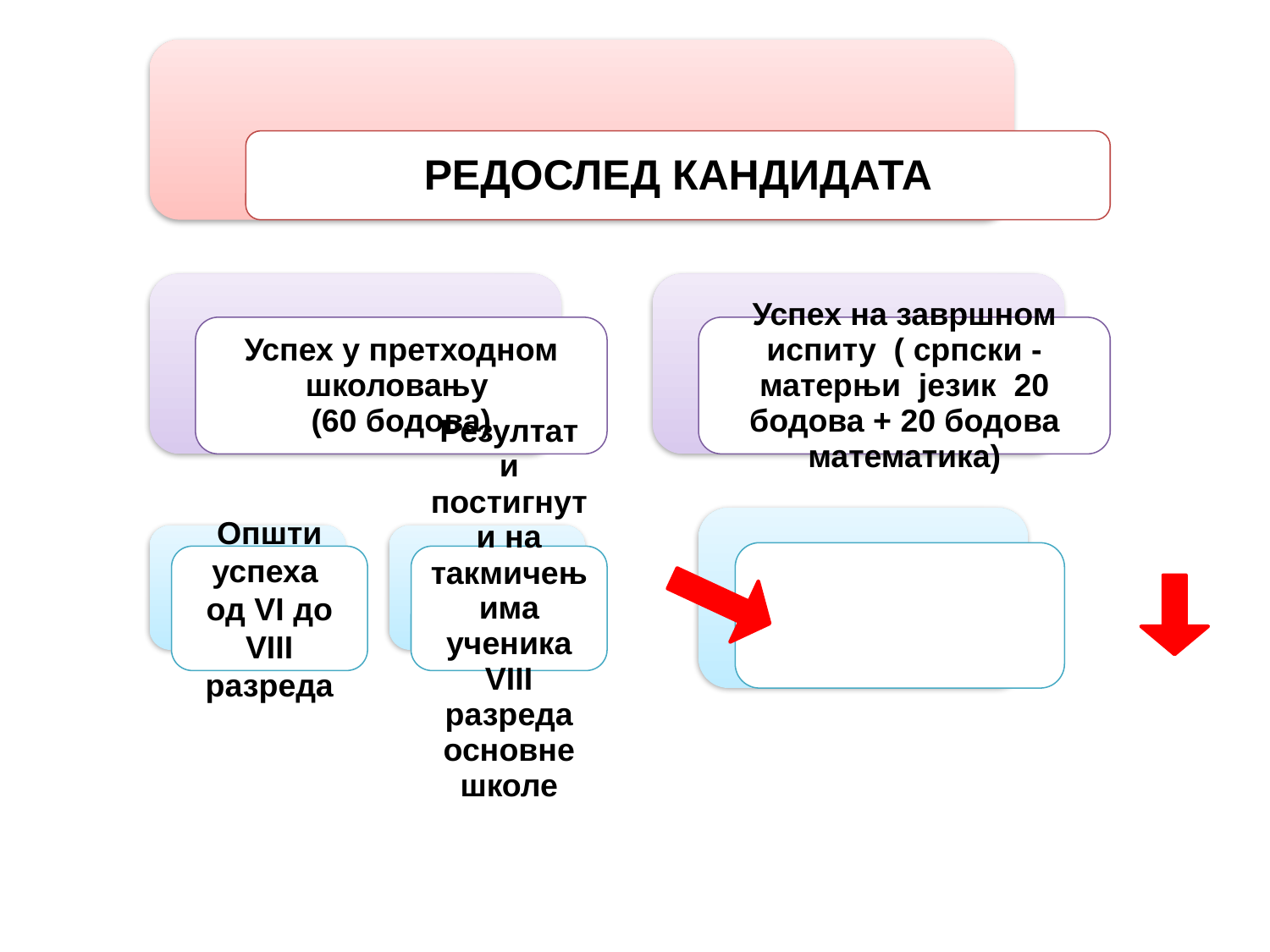

РЕДОСЛЕД КАНДИДАТА
Успех у претходном школовању
(60 бодова)
Успех на завршном испиту  ( српски -матерњи  језик  20 бодова + 20 бодова математика)